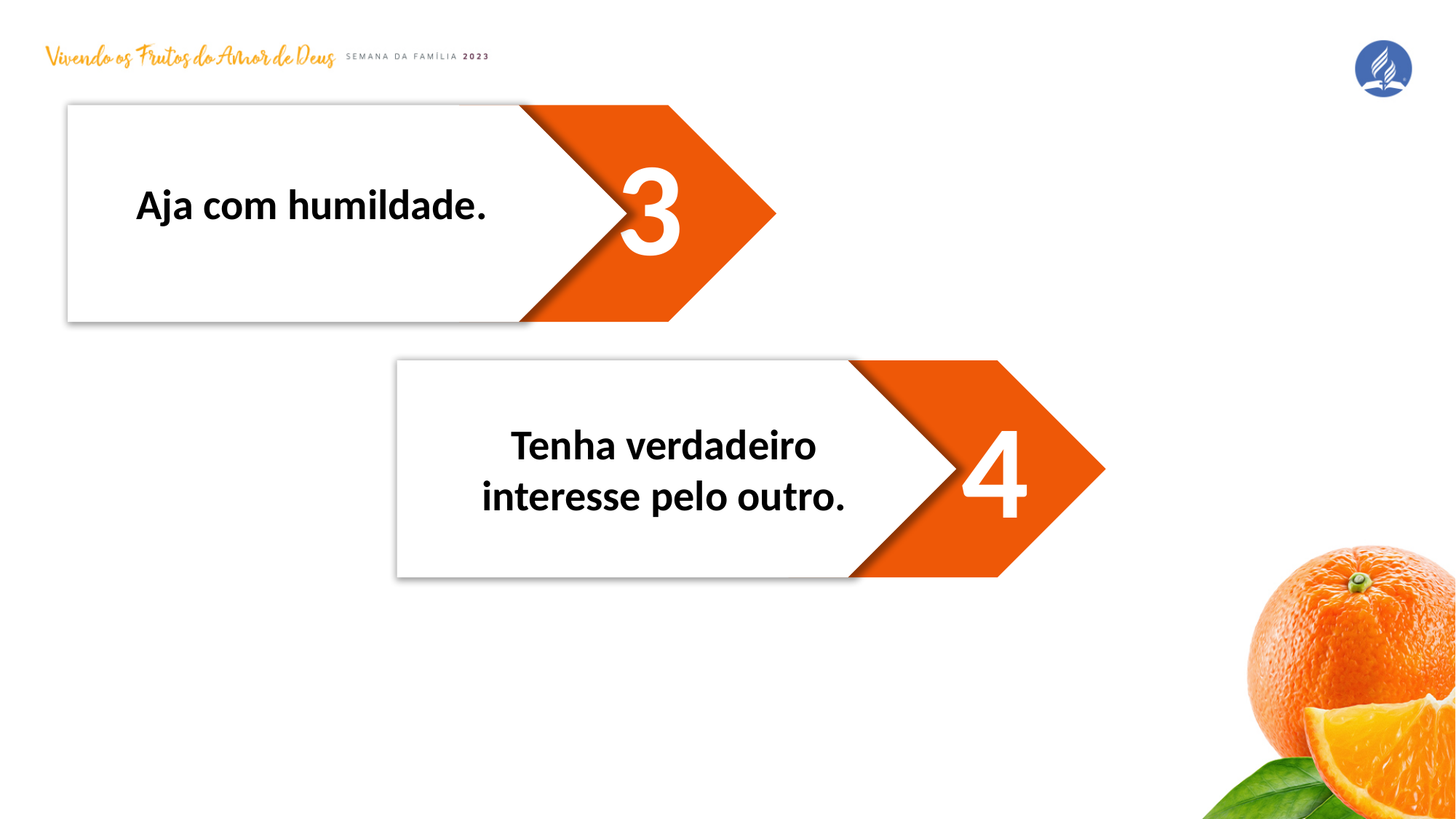

3
Aja com humildade.

4
Tenha verdadeiro interesse pelo outro.